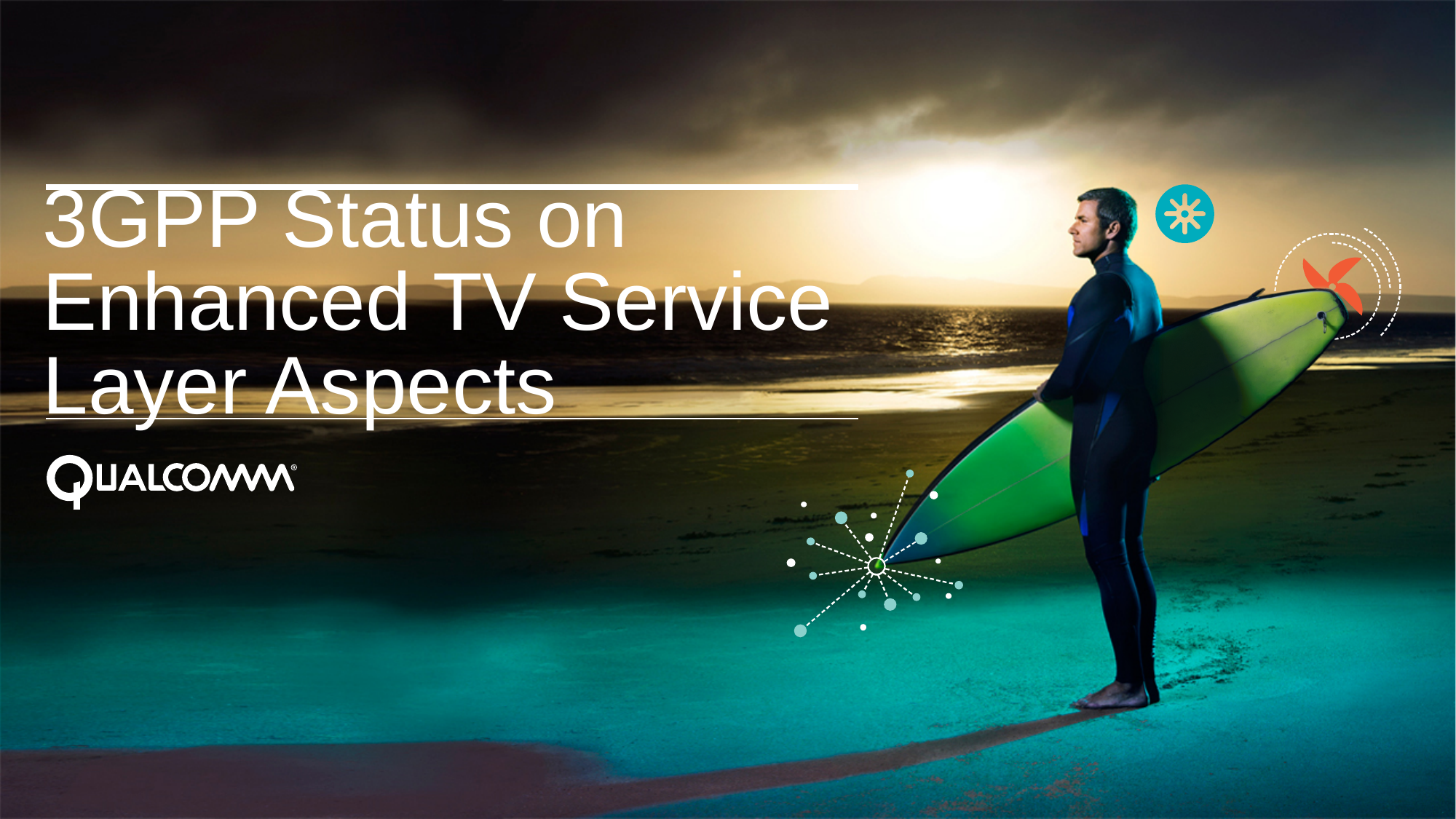

# 3GPP Status on Enhanced TV Service Layer Aspects